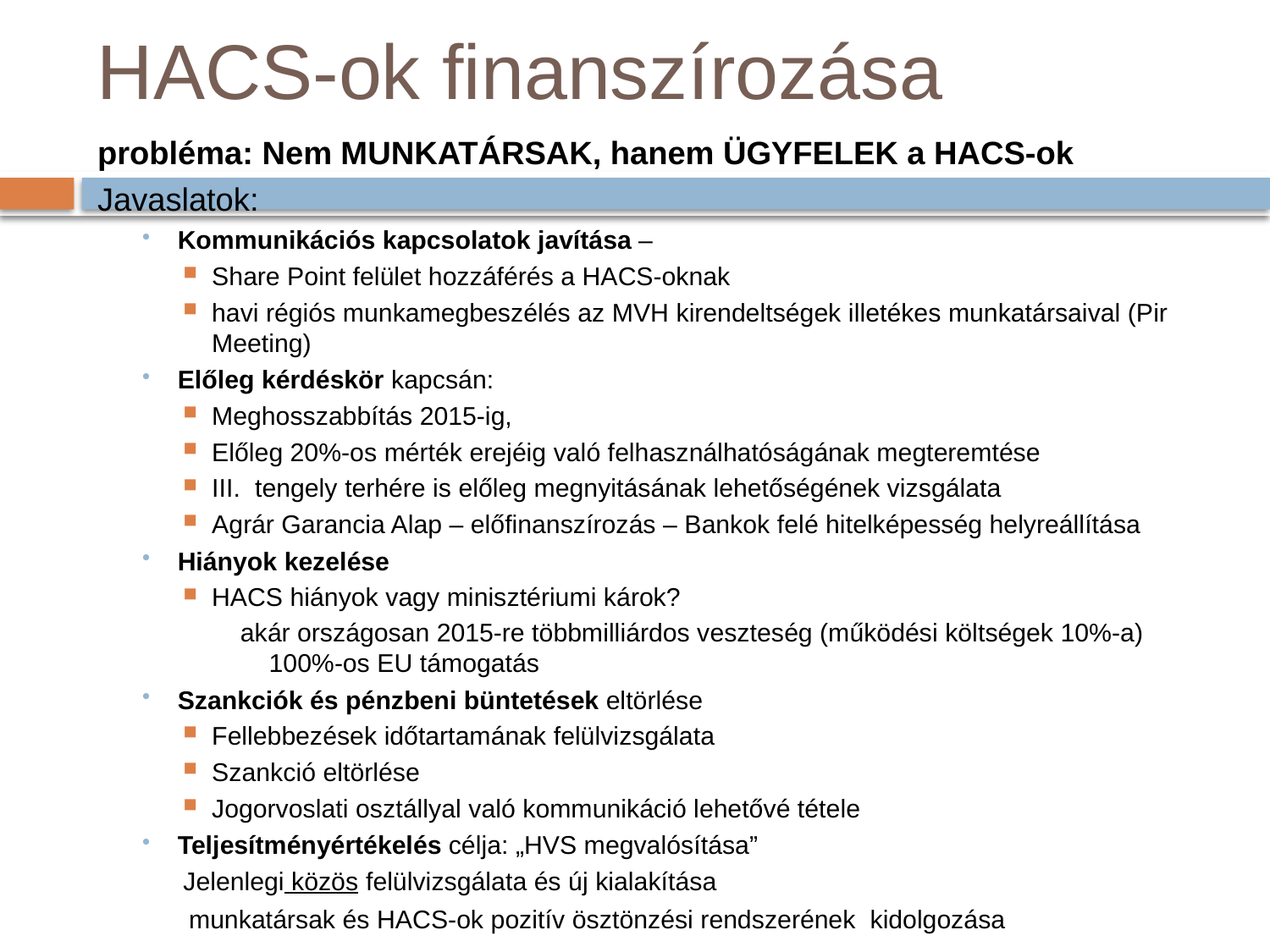

# HACS-ok finanszírozása
probléma: Nem MUNKATÁRSAK, hanem ÜGYFELEK a HACS-ok
Javaslatok:
Kommunikációs kapcsolatok javítása –
Share Point felület hozzáférés a HACS-oknak
havi régiós munkamegbeszélés az MVH kirendeltségek illetékes munkatársaival (Pir Meeting)
Előleg kérdéskör kapcsán:
Meghosszabbítás 2015-ig,
Előleg 20%-os mérték erejéig való felhasználhatóságának megteremtése
III.  tengely terhére is előleg megnyitásának lehetőségének vizsgálata
Agrár Garancia Alap – előfinanszírozás – Bankok felé hitelképesség helyreállítása
Hiányok kezelése
HACS hiányok vagy minisztériumi károk?
akár országosan 2015-re többmilliárdos veszteség (működési költségek 10%-a)  100%-os EU támogatás
Szankciók és pénzbeni büntetések eltörlése
Fellebbezések időtartamának felülvizsgálata
Szankció eltörlése
Jogorvoslati osztállyal való kommunikáció lehetővé tétele
Teljesítményértékelés célja: „HVS megvalósítása”
Jelenlegi közös felülvizsgálata és új kialakítása
munkatársak és HACS-ok pozitív ösztönzési rendszerének  kidolgozása